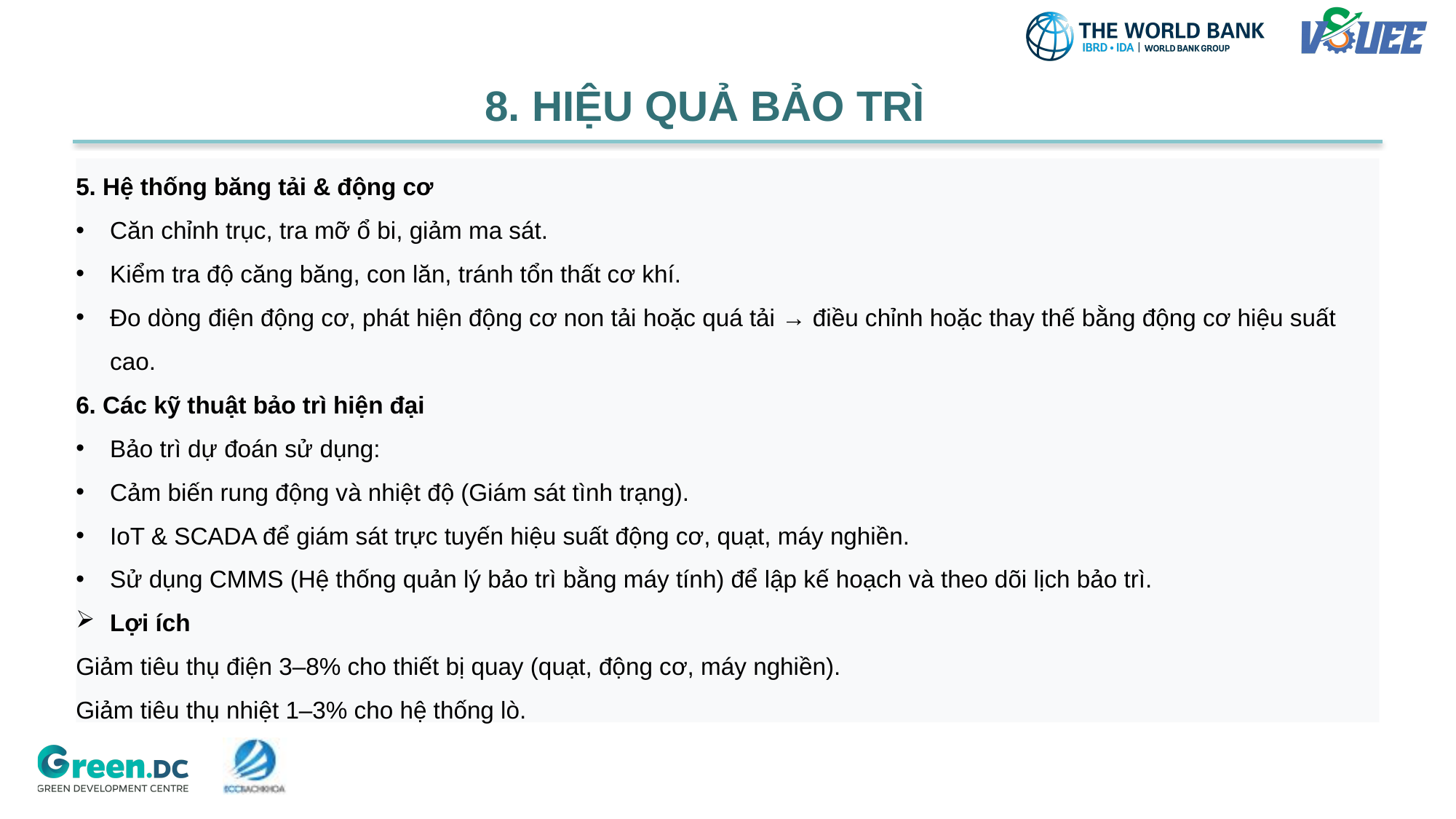

8. HIỆU QUẢ BẢO TRÌ
5. Hệ thống băng tải & động cơ
Căn chỉnh trục, tra mỡ ổ bi, giảm ma sát.
Kiểm tra độ căng băng, con lăn, tránh tổn thất cơ khí.
Đo dòng điện động cơ, phát hiện động cơ non tải hoặc quá tải → điều chỉnh hoặc thay thế bằng động cơ hiệu suất cao.
6. Các kỹ thuật bảo trì hiện đại
Bảo trì dự đoán sử dụng:
Cảm biến rung động và nhiệt độ (Giám sát tình trạng).
IoT & SCADA để giám sát trực tuyến hiệu suất động cơ, quạt, máy nghiền.
Sử dụng CMMS (Hệ thống quản lý bảo trì bằng máy tính) để lập kế hoạch và theo dõi lịch bảo trì.
Lợi ích
Giảm tiêu thụ điện 3–8% cho thiết bị quay (quạt, động cơ, máy nghiền).
Giảm tiêu thụ nhiệt 1–3% cho hệ thống lò.